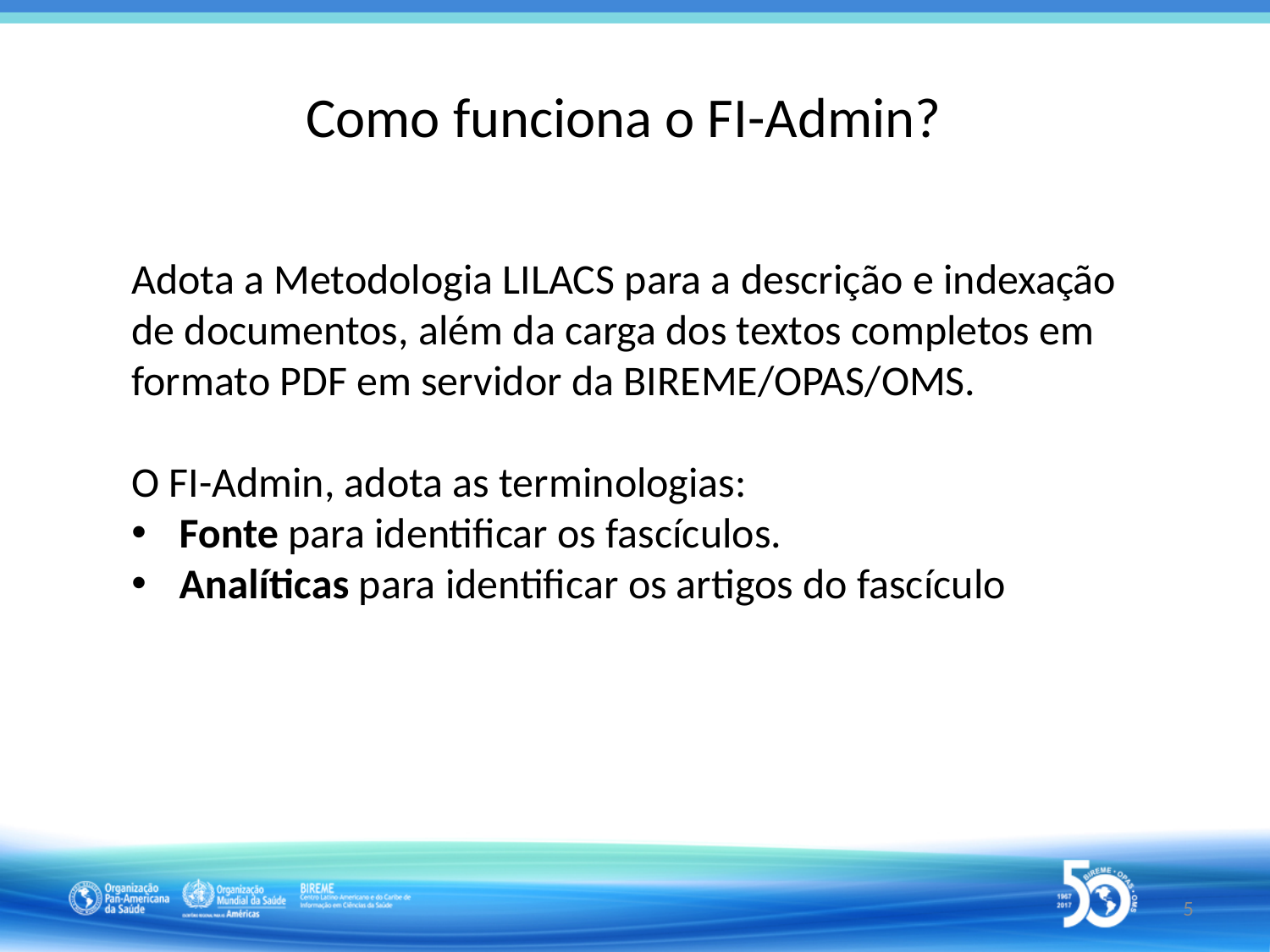

# Como funciona o FI-Admin?

Adota a Metodologia LILACS para a descrição e indexação de documentos, além da carga dos textos completos em formato PDF em servidor da BIREME/OPAS/OMS.

O FI-Admin, adota as terminologias:
Fonte para identificar os fascículos.
Analíticas para identificar os artigos do fascículo

5